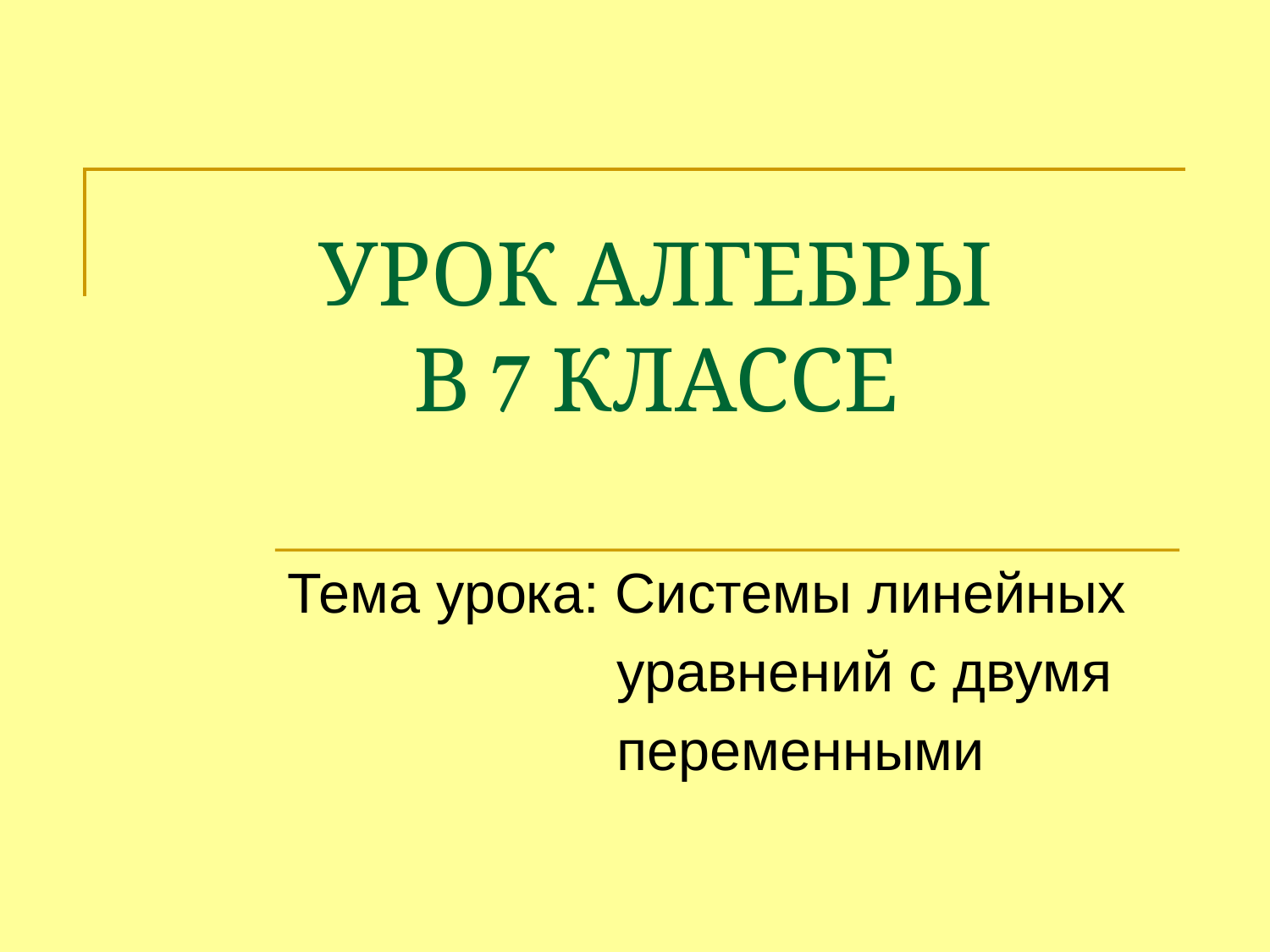

# УРОК АЛГЕБРЫ В 7 КЛАССЕ
Тема урока: Системы линейных
                     уравнений с двумя
                     переменными